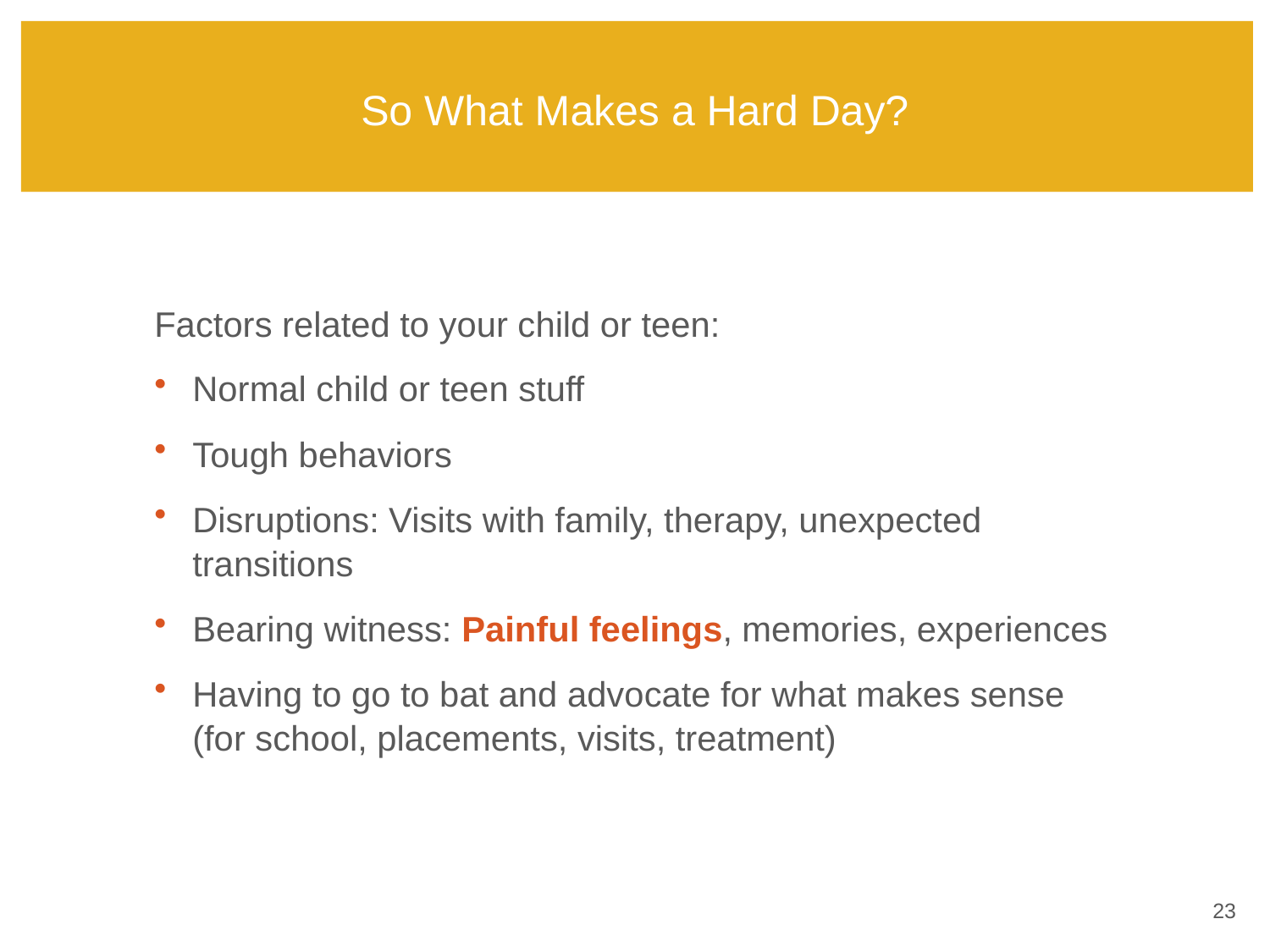

# So What Makes a Hard Day?
Factors related to your child or teen:
Normal child or teen stuff
Tough behaviors
Disruptions: Visits with family, therapy, unexpected transitions
Bearing witness: Painful feelings, memories, experiences
Having to go to bat and advocate for what makes sense (for school, placements, visits, treatment)

23